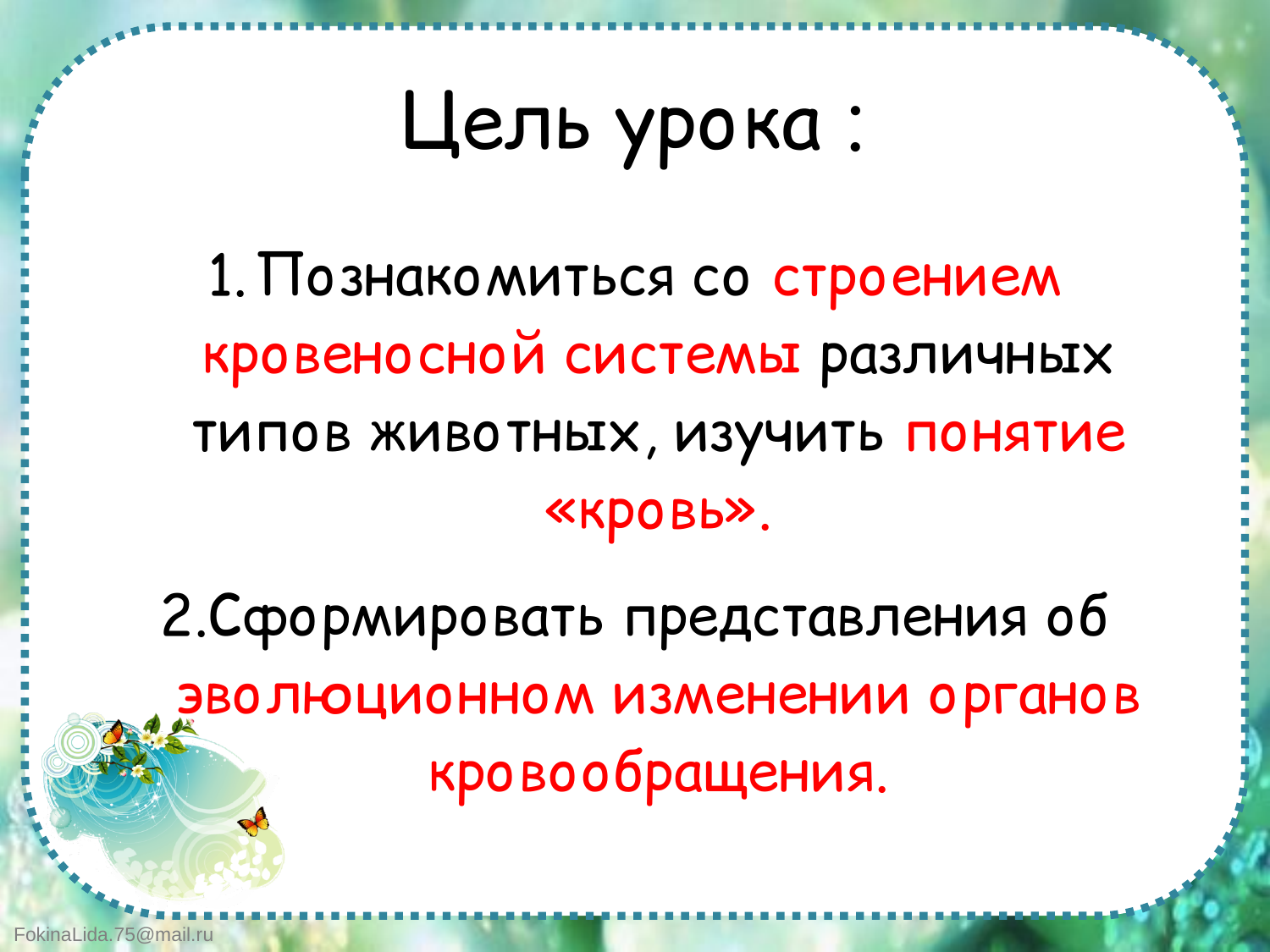

# Цель урока :
Познакомитьcя со строением кровеносной системы различных типов животных, изучить понятие «кровь».
Сформировать представления об эволюционном изменении органов кровообращения.